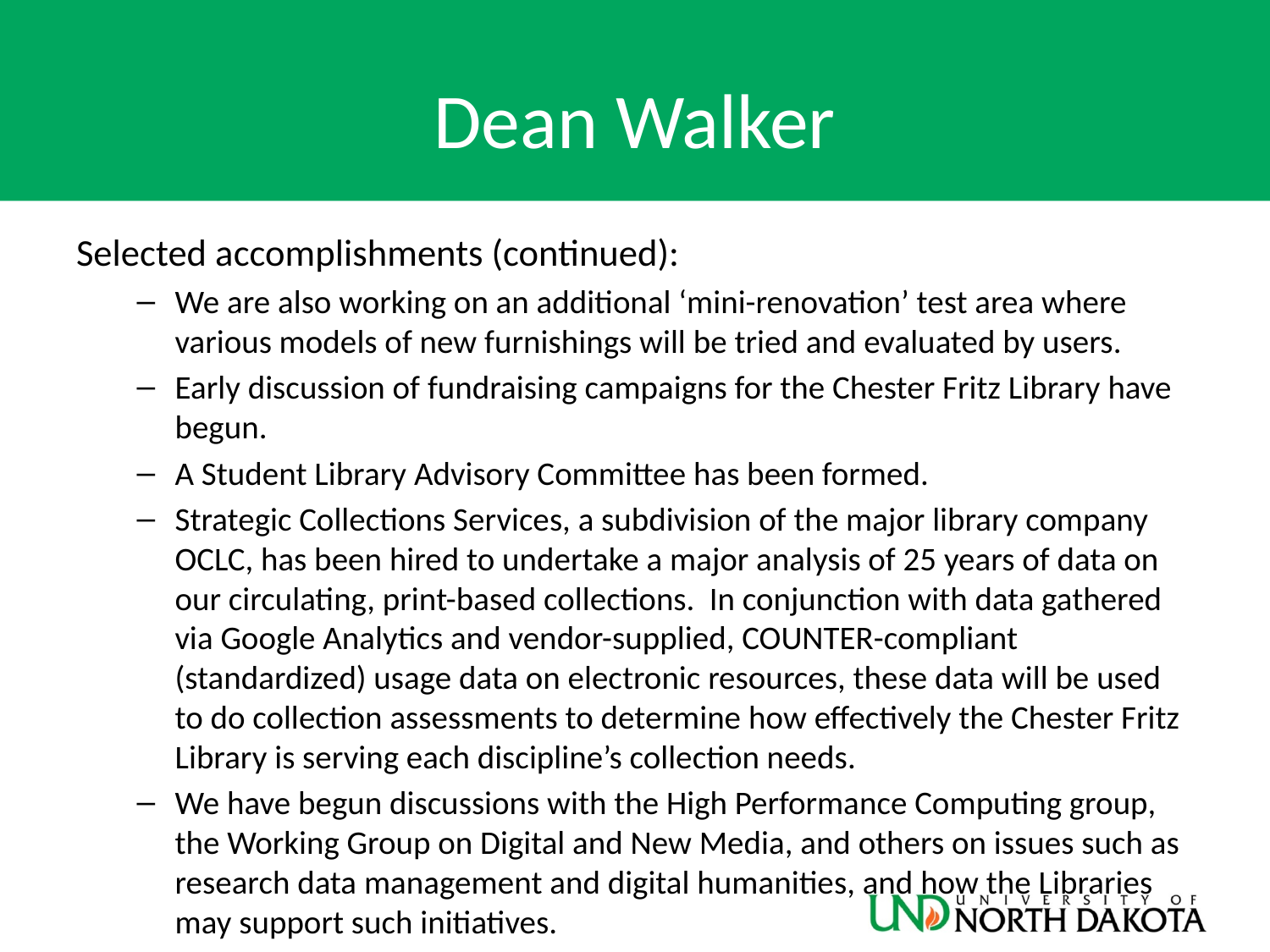

# Dean Walker
Selected accomplishments (continued):
We are also working on an additional ‘mini-renovation’ test area where various models of new furnishings will be tried and evaluated by users.
Early discussion of fundraising campaigns for the Chester Fritz Library have begun.
A Student Library Advisory Committee has been formed.
Strategic Collections Services, a subdivision of the major library company OCLC, has been hired to undertake a major analysis of 25 years of data on our circulating, print-based collections.  In conjunction with data gathered via Google Analytics and vendor-supplied, COUNTER-compliant (standardized) usage data on electronic resources, these data will be used to do collection assessments to determine how effectively the Chester Fritz Library is serving each discipline’s collection needs.
We have begun discussions with the High Performance Computing group, the Working Group on Digital and New Media, and others on issues such as research data management and digital humanities, and how the Libraries may support such initiatives.